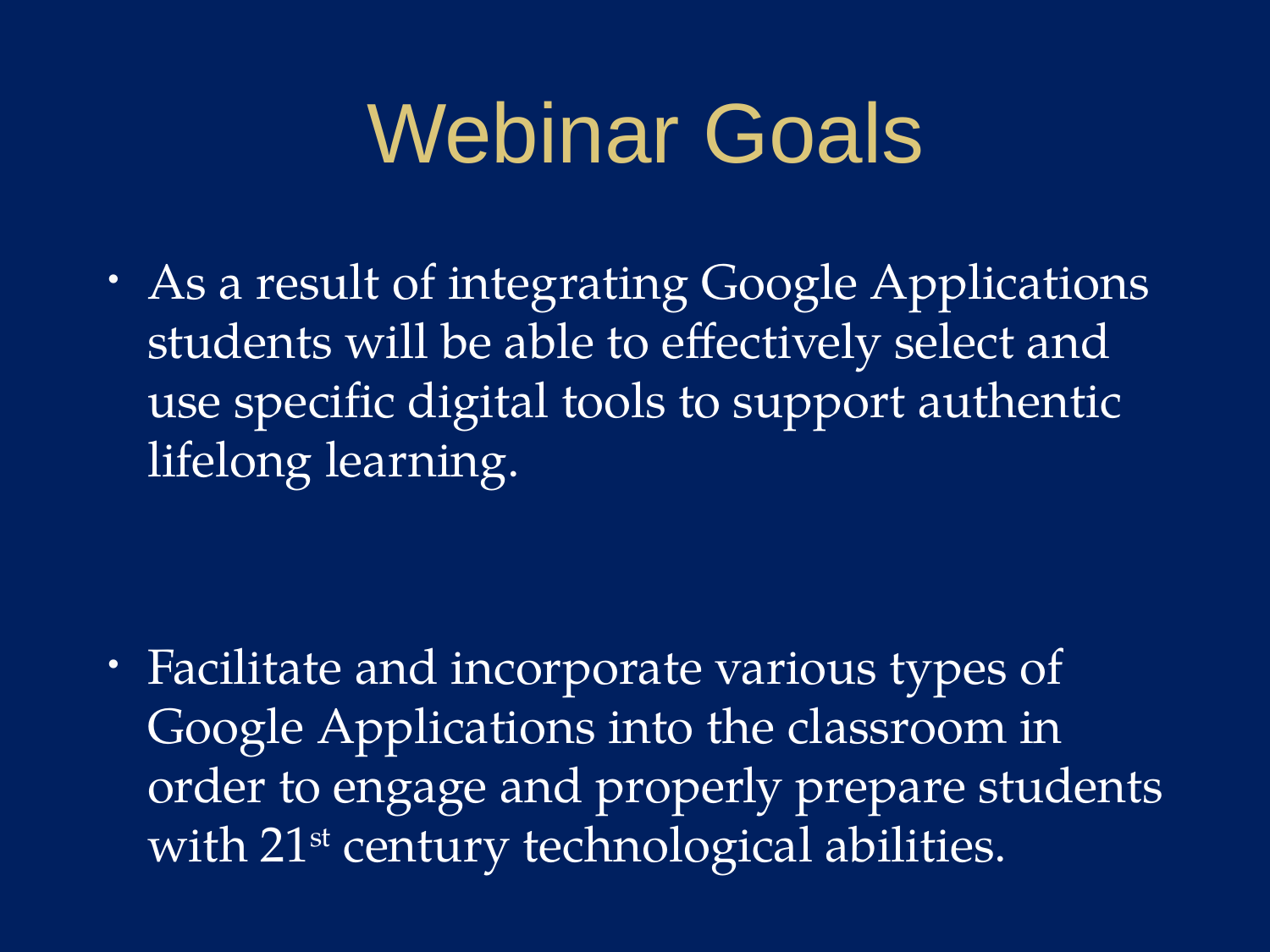

# Webinar Goals
As a result of integrating Google Applications students will be able to effectively select and use specific digital tools to support authentic lifelong learning.

Facilitate and incorporate various types of Google Applications into the classroom in order to engage and properly prepare students with 21st century technological abilities.